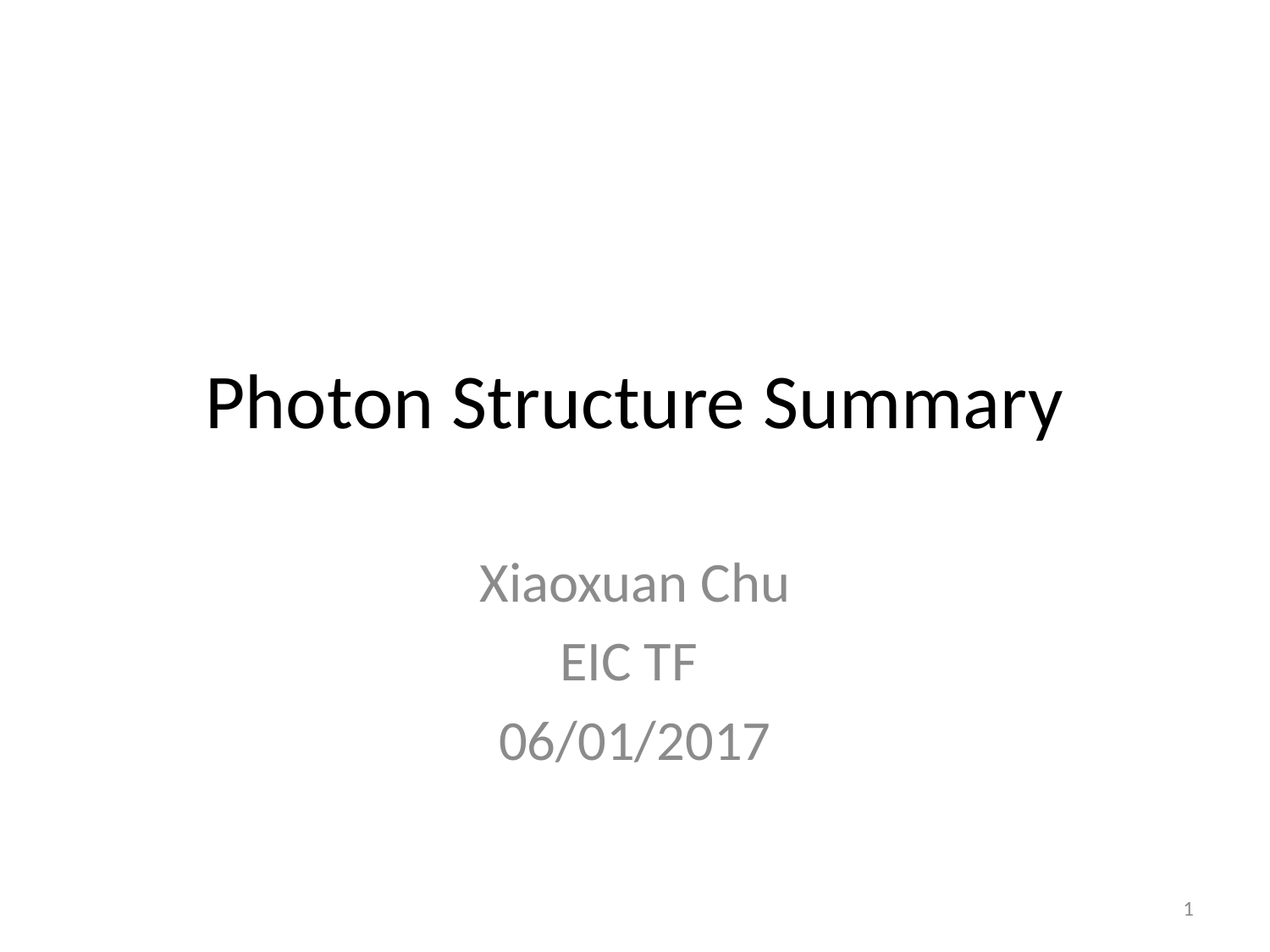

# Photon Structure Summary
Xiaoxuan Chu
EIC TF
06/01/2017
1